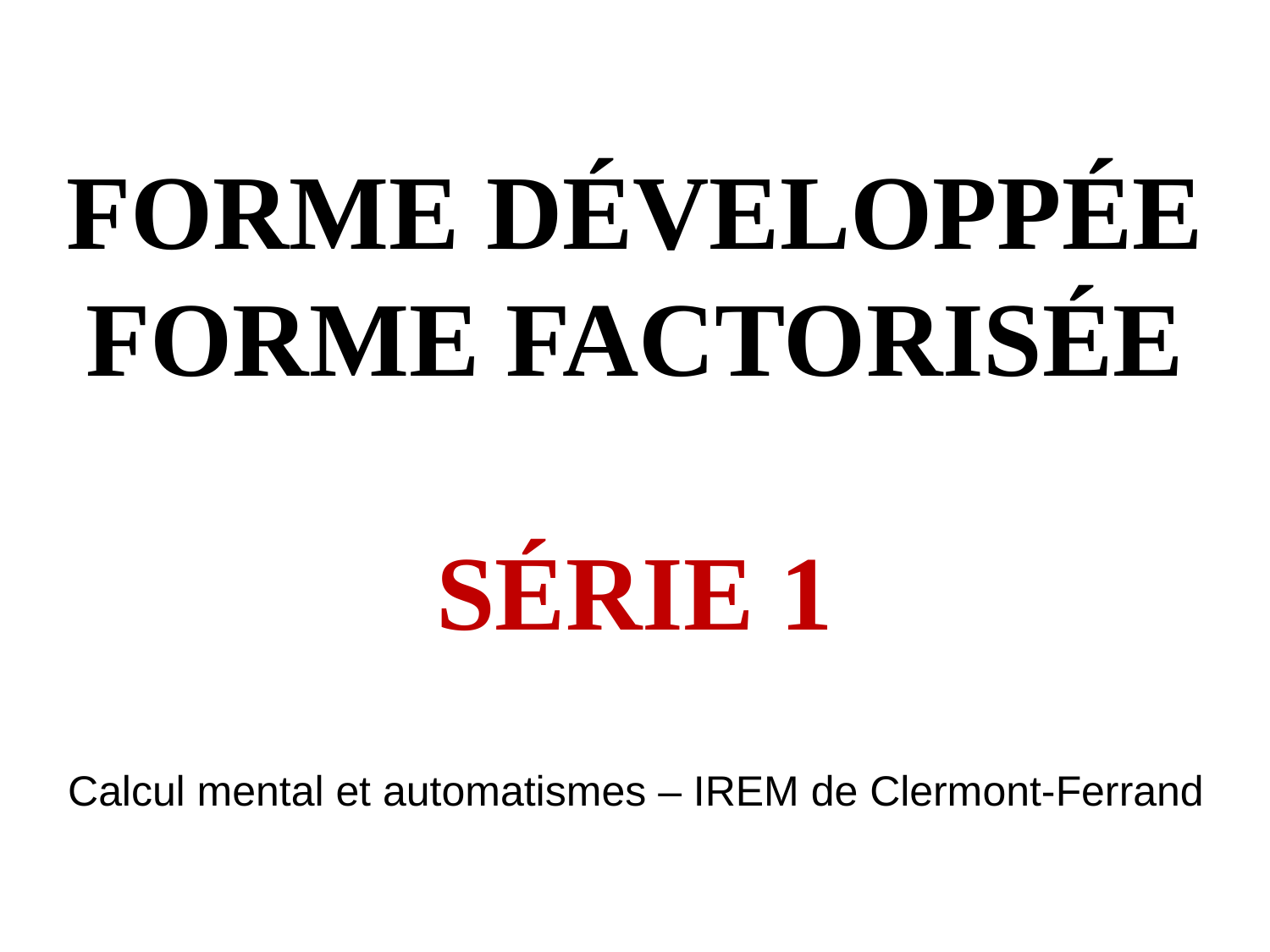

# Forme Développée Forme Factorisée Série 1
Calcul mental et automatismes – IREM de Clermont-Ferrand